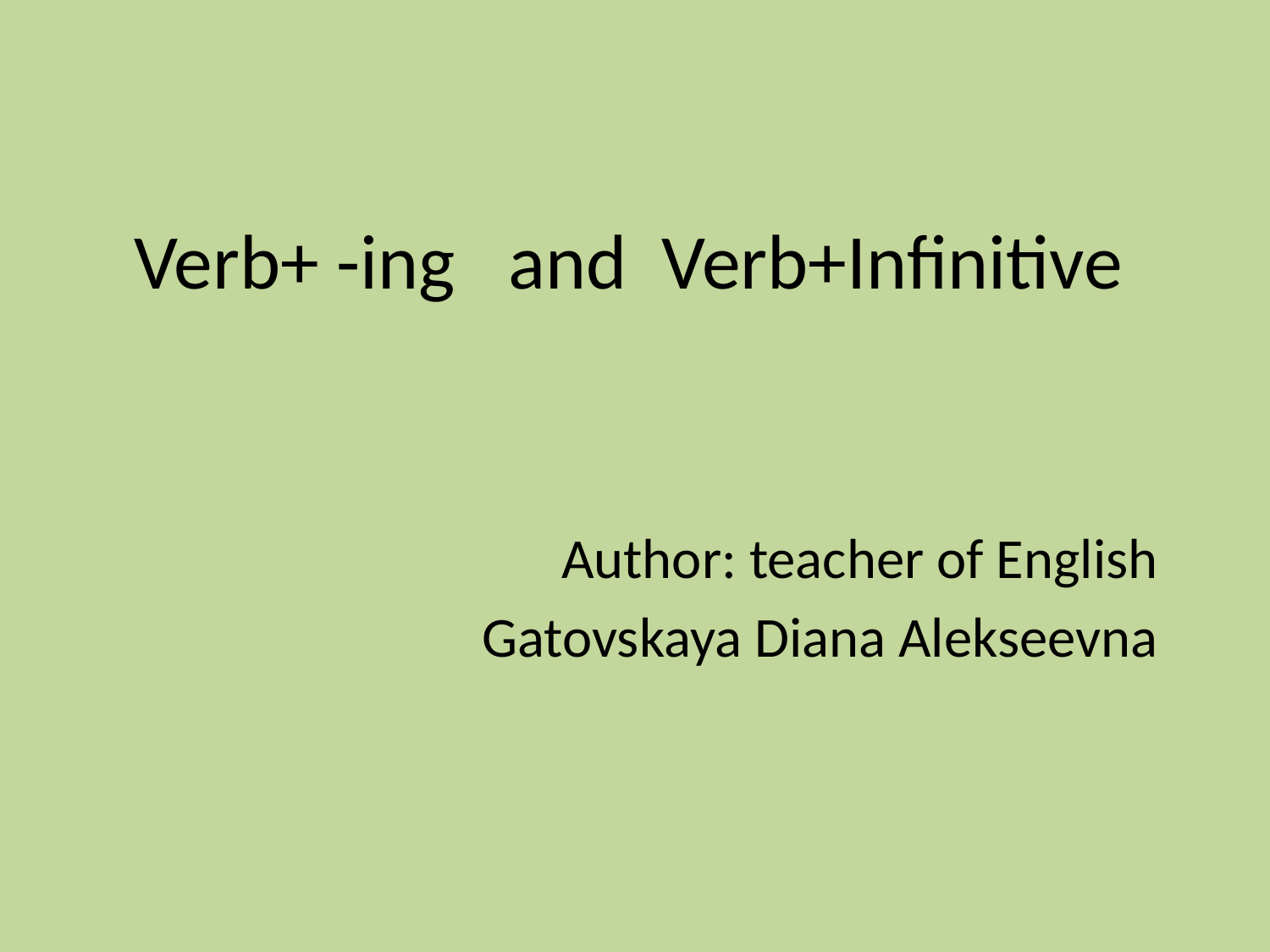

# Verb+ -ing   and  Verb+Infinitive
Author: teacher of English
Gatovskaya Diana Alekseevna